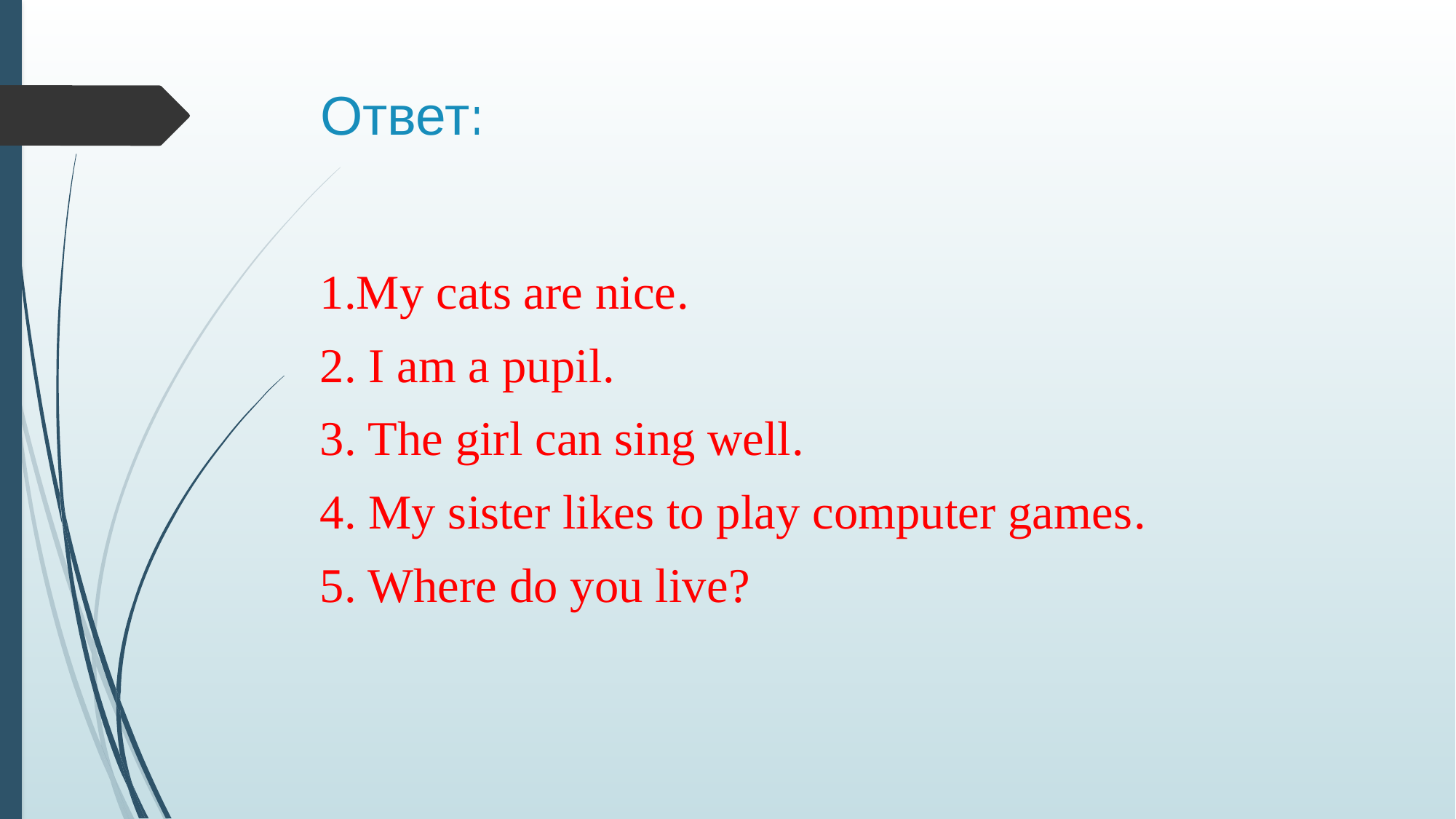

# Ответ:
1.My cats are nice.
2. I am a pupil.
3. The girl can sing well.
4. My sister likes to play computer games.
5. Where do you live?